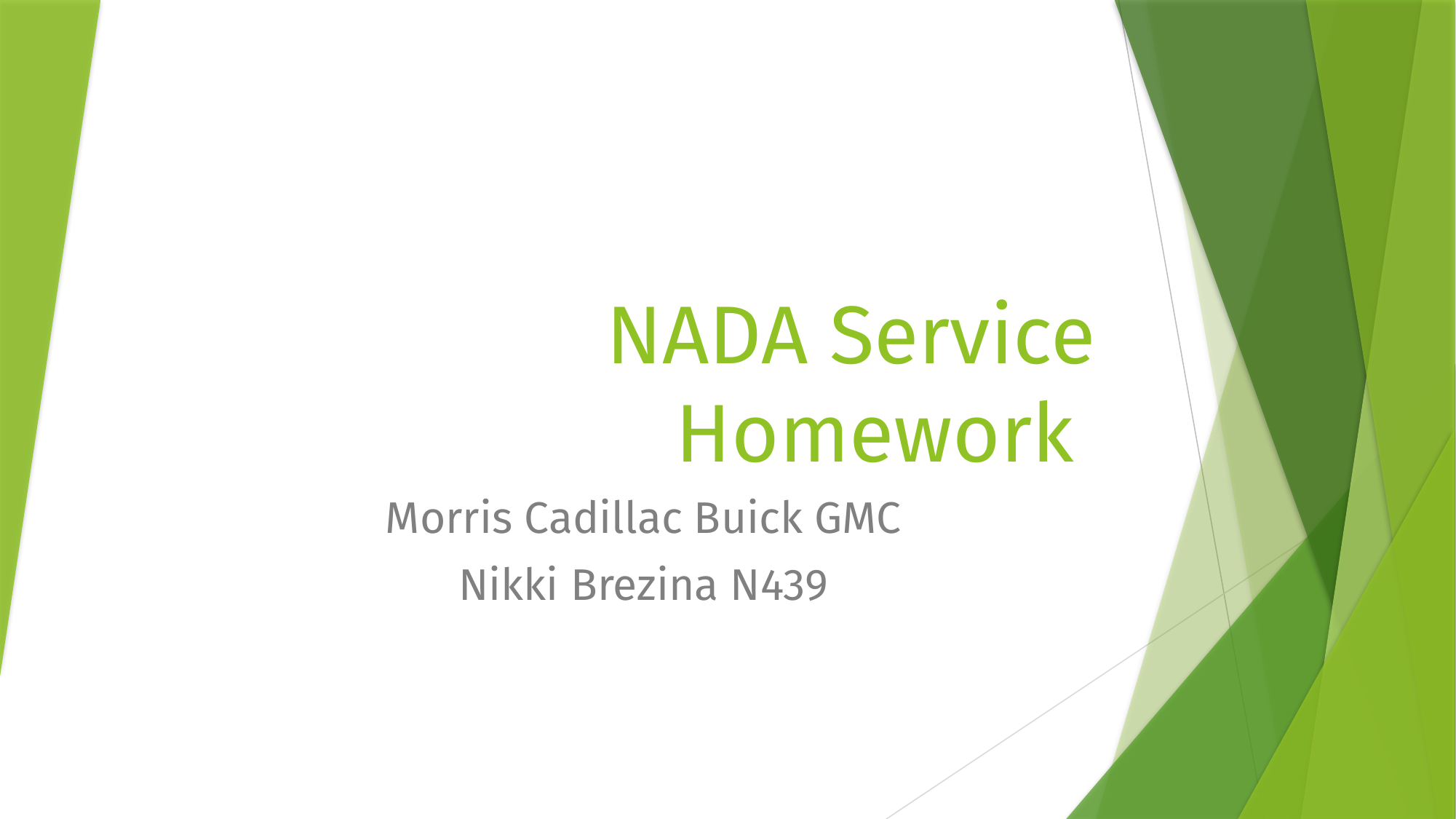

# NADA Service Homework
Morris Cadillac Buick GMC
Nikki Brezina N439